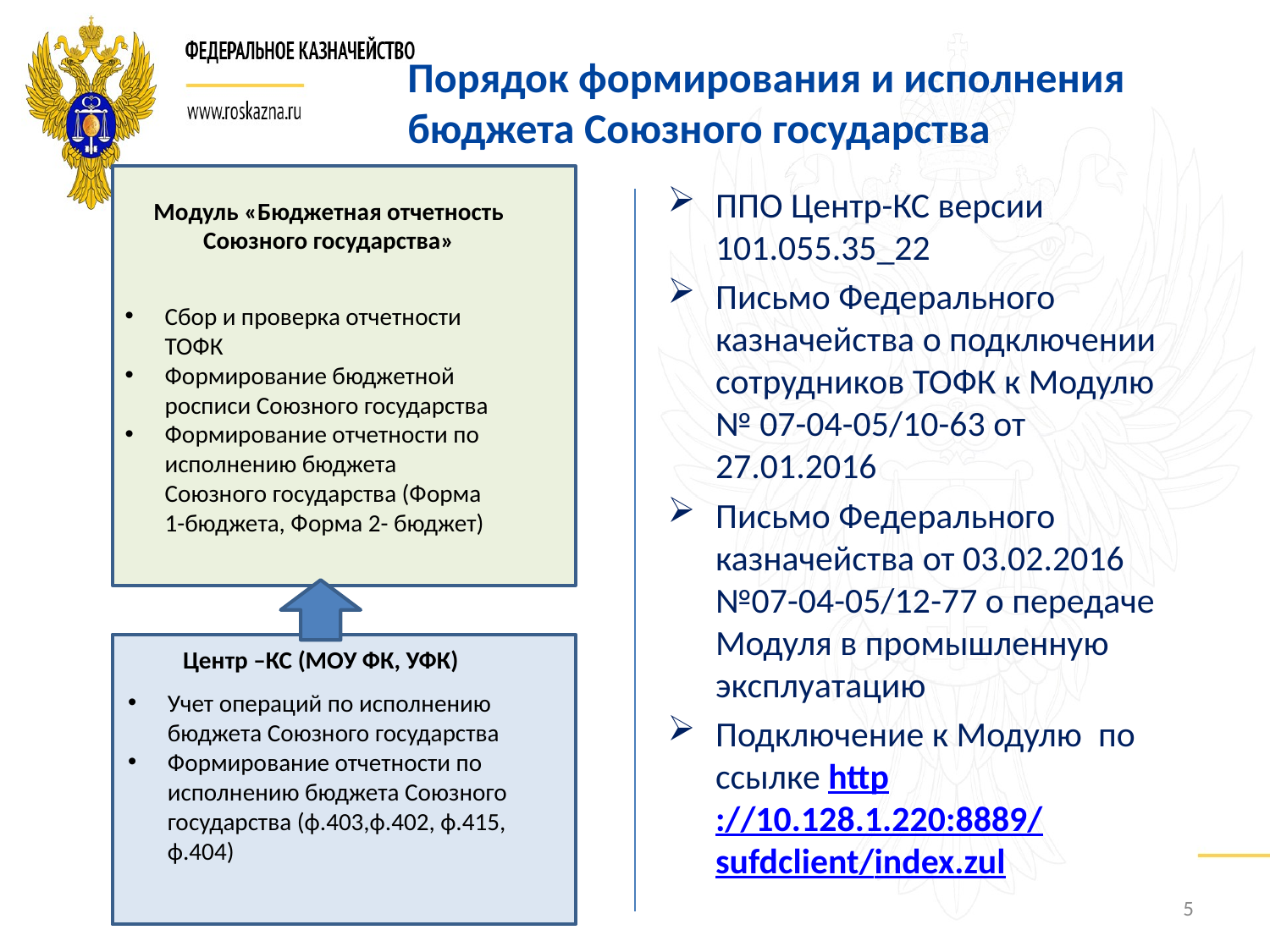

# Порядок формирования и исполнения бюджета Союзного государства

ППО Центр-КС версии 101.055.35_22
Письмо Федерального казначейства о подключении сотрудников ТОФК к Модулю № 07-04-05/10-63 от 27.01.2016
Письмо Федерального казначейства от 03.02.2016 №07-04-05/12-77 о передаче Модуля в промышленную эксплуатацию
Подключение к Модулю  по ссылке http://10.128.1.220:8889/sufdclient/index.zul
Модуль «Бюджетная отчетность Союзного государства»
Сбор и проверка отчетности ТОФК
Формирование бюджетной росписи Союзного государства
Формирование отчетности по исполнению бюджета Союзного государства (Форма 1-бюджета, Форма 2- бюджет)

Центр –КС (МОУ ФК, УФК)
Учет операций по исполнению бюджета Союзного государства
Формирование отчетности по исполнению бюджета Союзного государства (ф.403,ф.402, ф.415, ф.404)

5